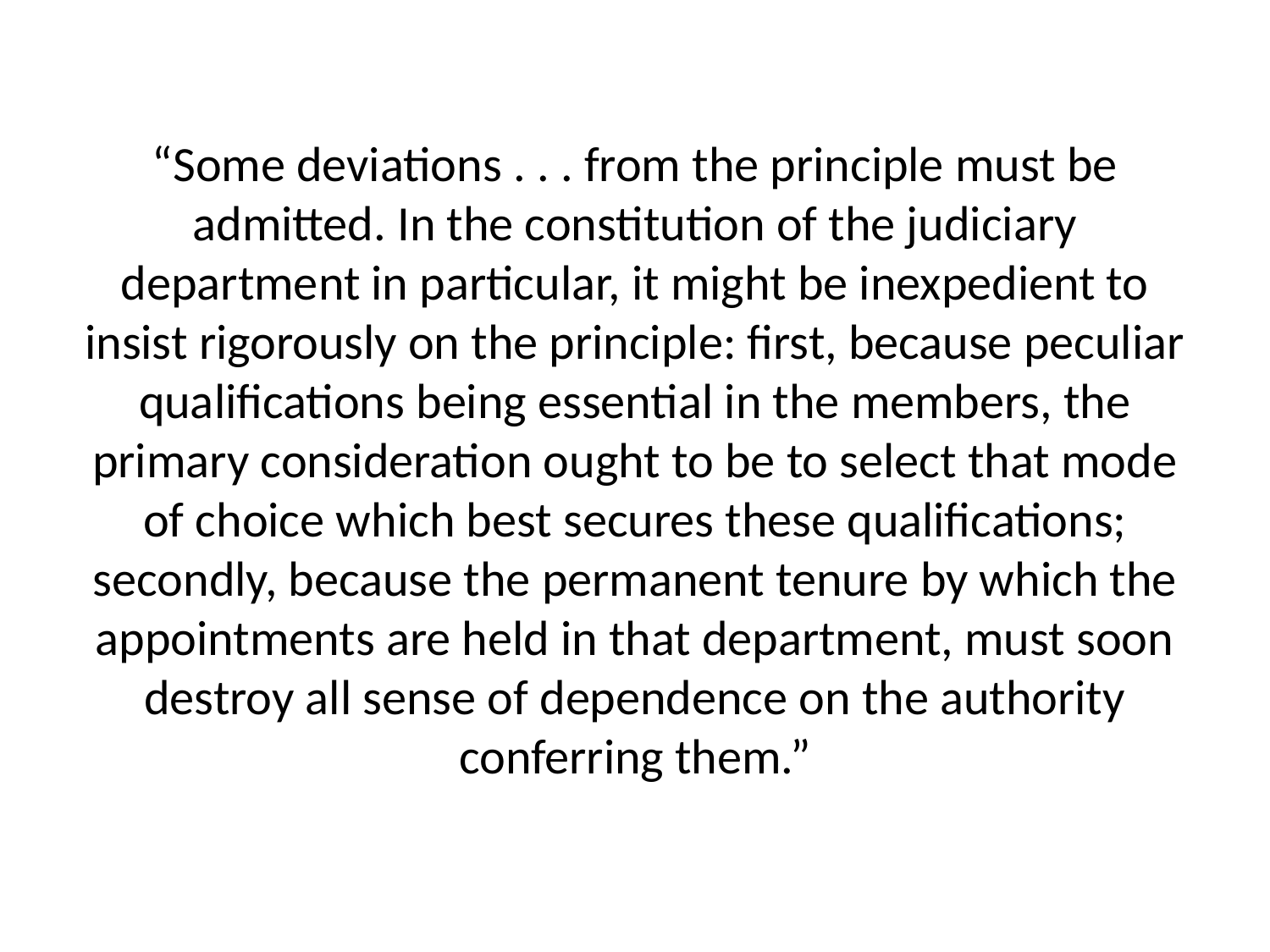

# “Some deviations . . . from the principle must be admitted. In the constitution of the judiciary department in particular, it might be inexpedient to insist rigorously on the principle: first, because peculiar qualifications being essential in the members, the primary consideration ought to be to select that mode of choice which best secures these qualifications; secondly, because the permanent tenure by which the appointments are held in that department, must soon destroy all sense of dependence on the authority conferring them.”